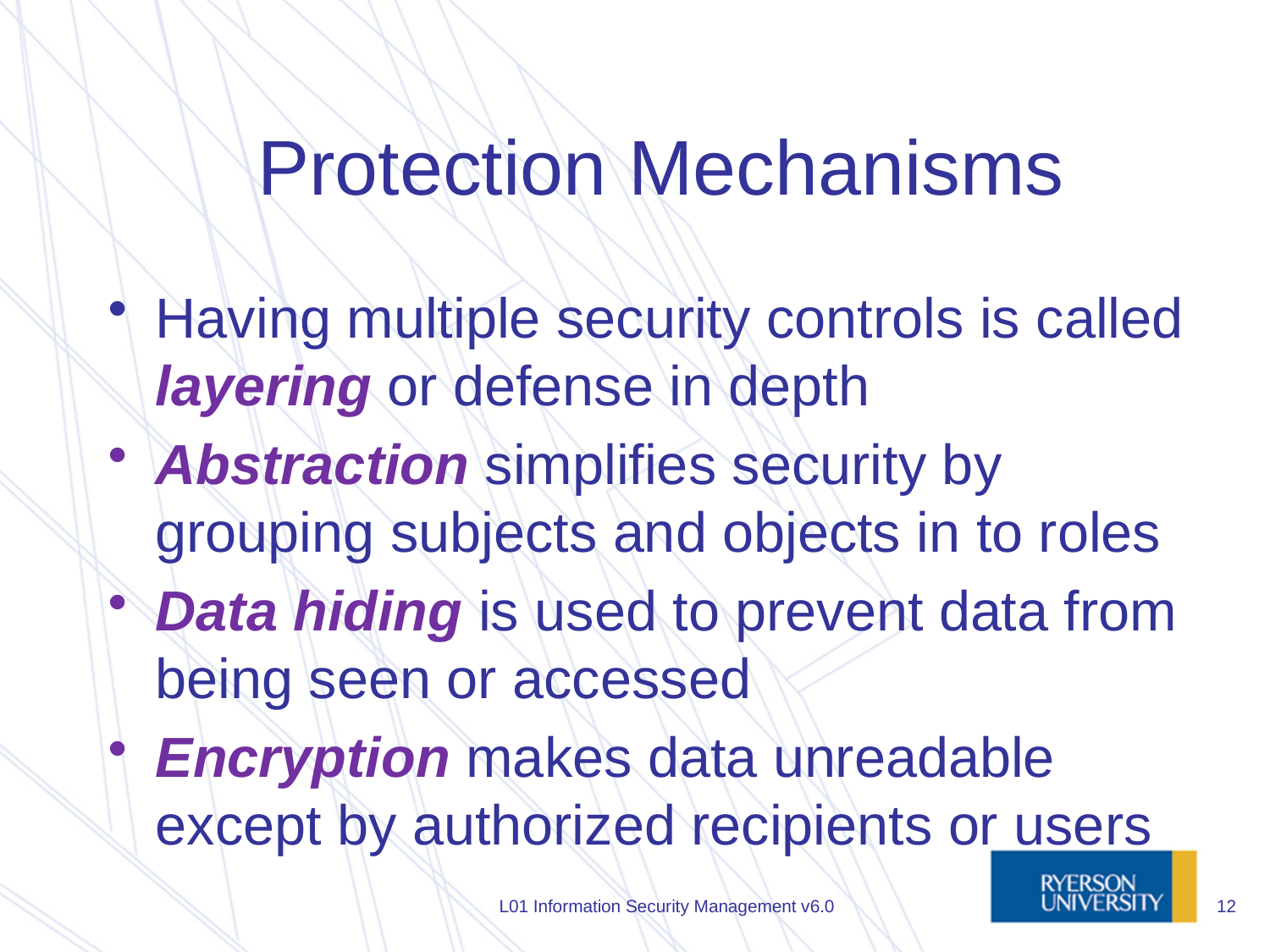

# Protection Mechanisms
Having multiple security controls is called layering or defense in depth
Abstraction simplifies security by grouping subjects and objects in to roles
Data hiding is used to prevent data from being seen or accessed
Encryption makes data unreadable except by authorized recipients or users

L01 Information Security Management v6.0
12